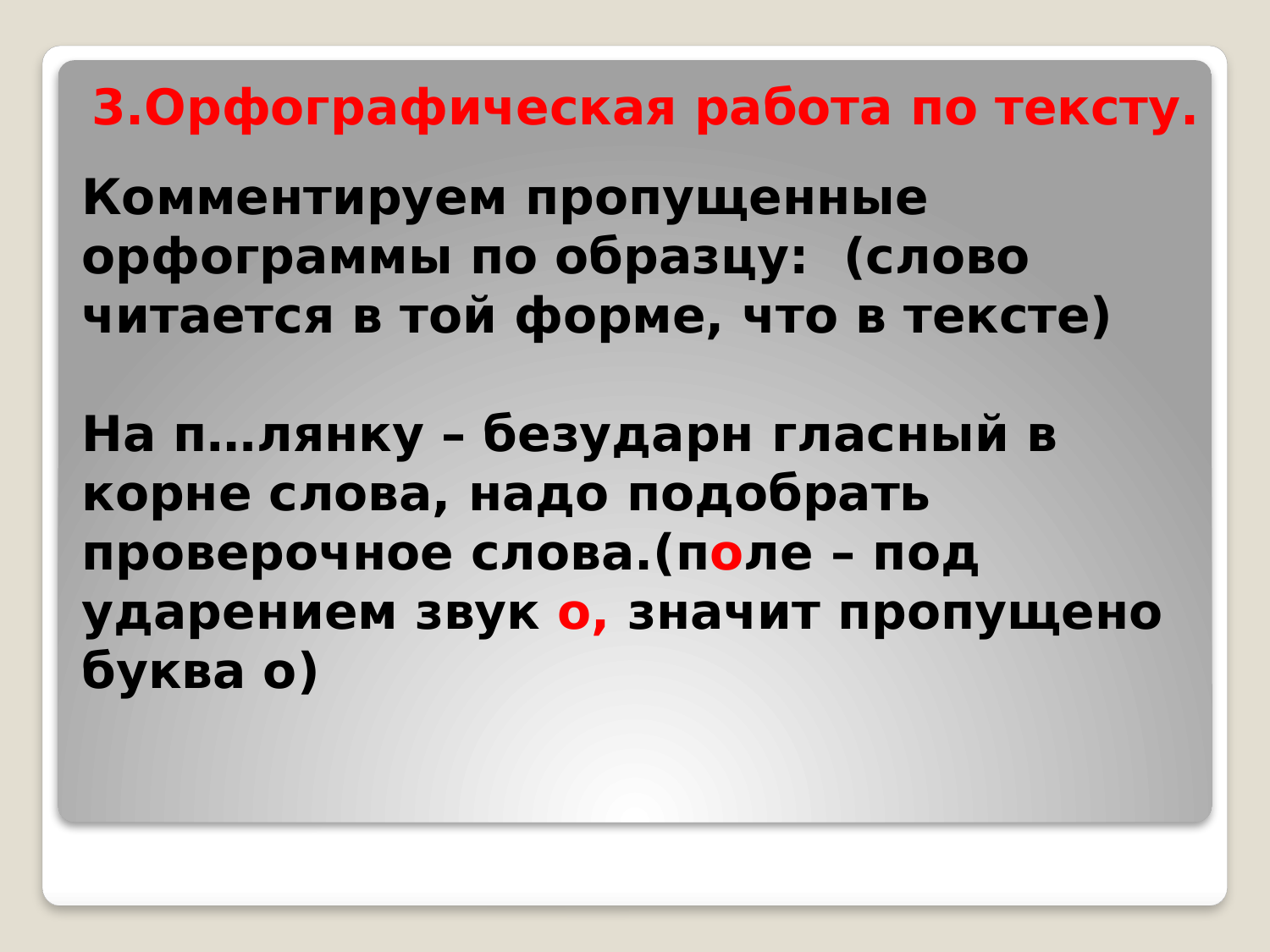

3.Орфографическая работа по тексту.
Комментируем пропущенные  орфограммы по образцу:  (слово читается в той форме, что в тексте)

На п…лянку – безударн гласный в корне слова, надо подобрать проверочное слова.(поле – под ударением звук о, значит пропущено буква о)